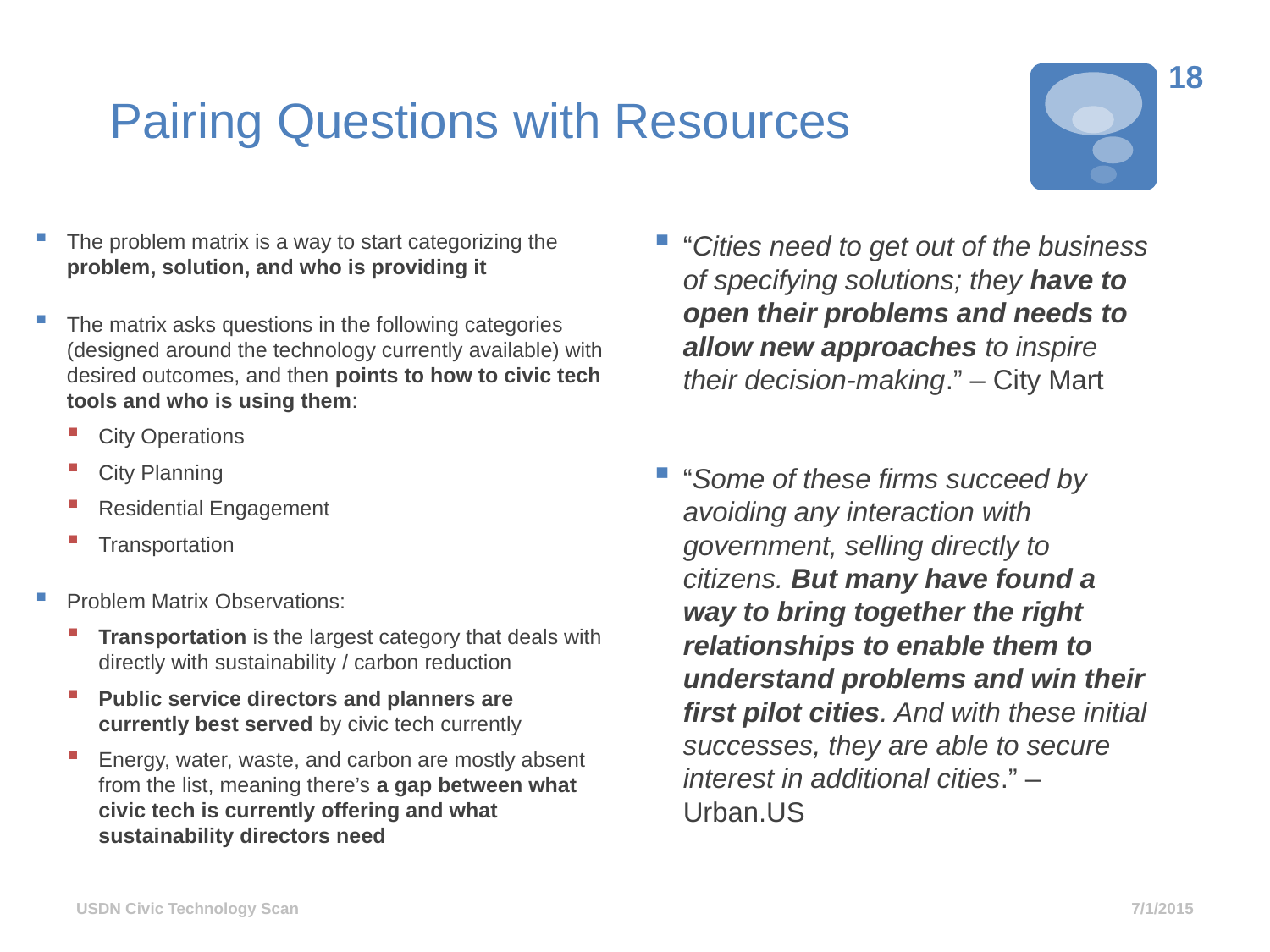

# Pairing Questions with Resources
18
The problem matrix is a way to start categorizing the problem, solution, and who is providing it
The matrix asks questions in the following categories (designed around the technology currently available) with desired outcomes, and then points to how to civic tech tools and who is using them:
City Operations
City Planning
Residential Engagement
Transportation
Problem Matrix Observations:
Transportation is the largest category that deals with directly with sustainability / carbon reduction
Public service directors and planners are currently best served by civic tech currently
Energy, water, waste, and carbon are mostly absent from the list, meaning there’s a gap between what civic tech is currently offering and what sustainability directors need

“Cities need to get out of the business of specifying solutions; they have to open their problems and needs to allow new approaches to inspire their decision-making.” – City Mart

“Some of these firms succeed by avoiding any interaction with government, selling directly to citizens. But many have found a way to bring together the right relationships to enable them to understand problems and win their first pilot cities. And with these initial successes, they are able to secure interest in additional cities.” – Urban.US

USDN Civic Technology Scan
7/1/2015